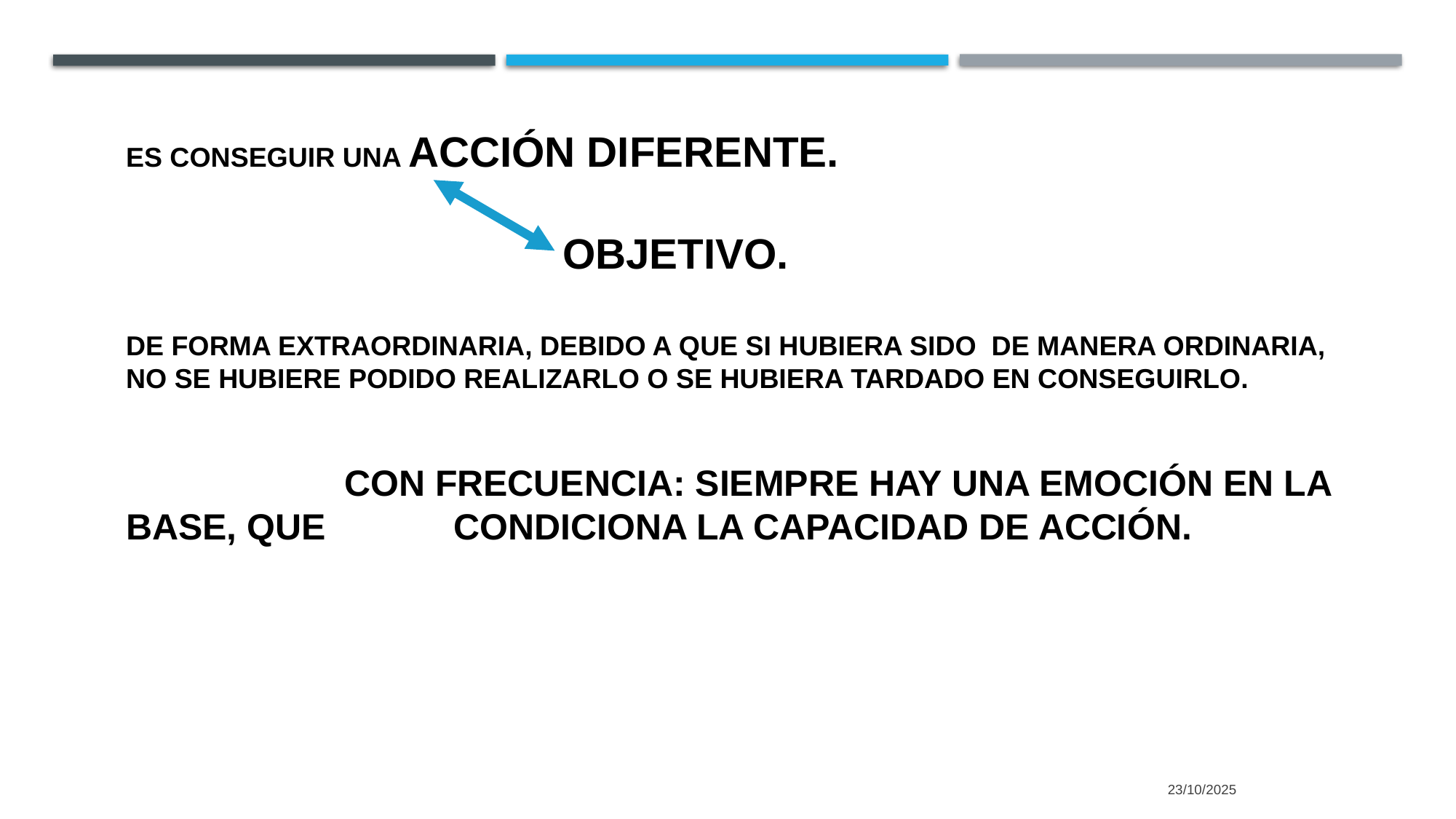

ES CONSEGUIR UNA ACCIÓN DIFERENTE.

				OBJETIVO.

DE FORMA EXTRAORDINARIA, DEBIDO A QUE SI HUBIERA SIDO  DE MANERA ORDINARIA, NO SE HUBIERE PODIDO REALIZARLO O SE HUBIERA TARDADO EN CONSEGUIRLO.

		CON FRECUENCIA: SIEMPRE HAY UNA EMOCIÓN EN LA BASE, QUE 		CONDICIONA LA CAPACIDAD DE ACCIÓN.
23/10/2025